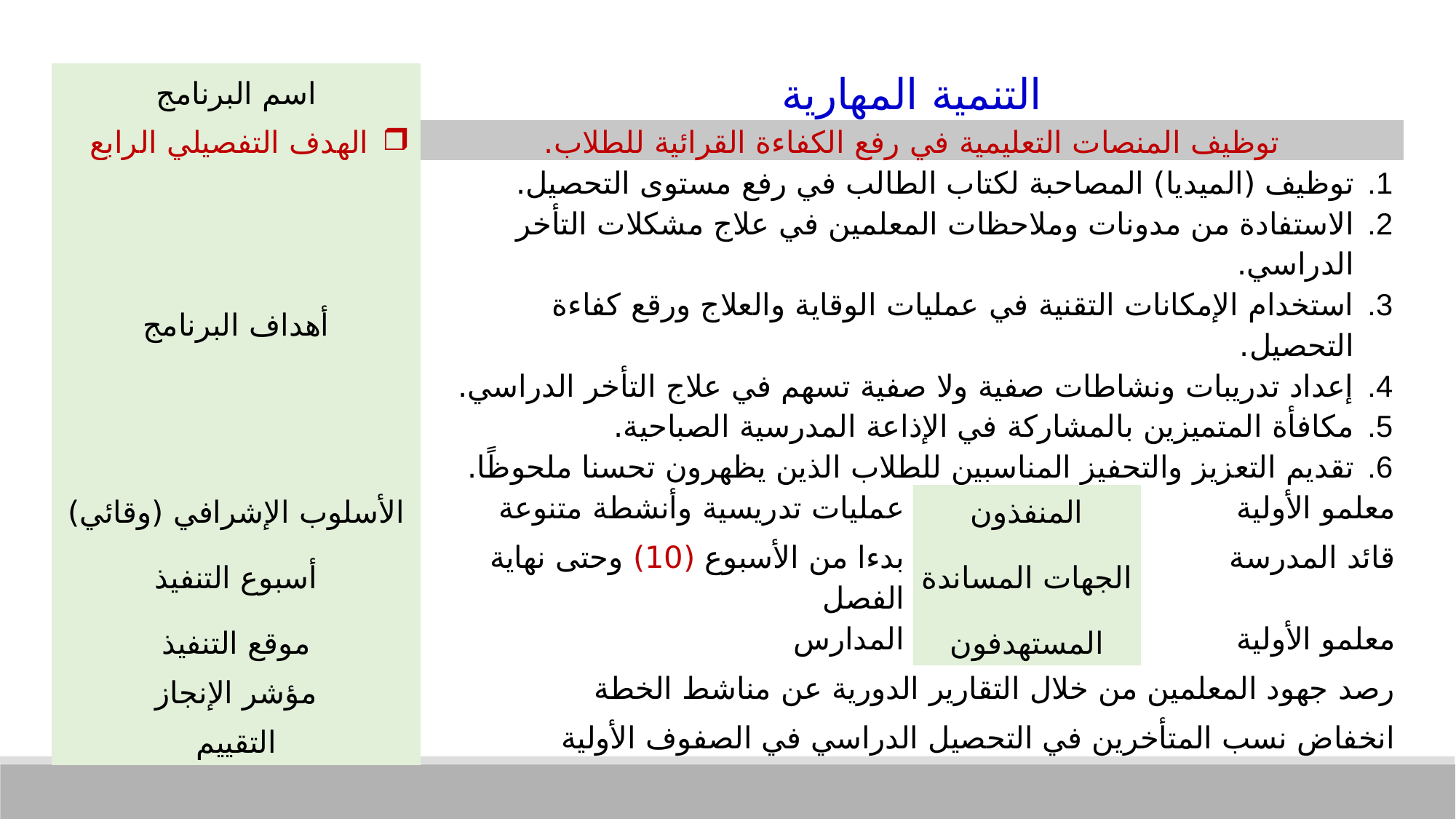

| اسم البرنامج | التنمية المهارية |  |  |
| --- | --- | --- | --- |
| الهدف التفصيلي الرابع | توظيف المنصات التعليمية في رفع الكفاءة القرائية للطلاب. |  |  |
| أهداف البرنامج | توظيف (الميديا) المصاحبة لكتاب الطالب في رفع مستوى التحصيل. الاستفادة من مدونات وملاحظات المعلمين في علاج مشكلات التأخر الدراسي. استخدام الإمكانات التقنية في عمليات الوقاية والعلاج ورقع كفاءة التحصيل. إعداد تدريبات ونشاطات صفية ولا صفية تسهم في علاج التأخر الدراسي. مكافأة المتميزين بالمشاركة في الإذاعة المدرسية الصباحية. تقديم التعزيز والتحفيز المناسبين للطلاب الذين يظهرون تحسنا ملحوظًا. |  |  |
| الأسلوب الإشرافي (وقائي) | عمليات تدريسية وأنشطة متنوعة | المنفذون | معلمو الأولية |
| أسبوع التنفيذ | بدءا من الأسبوع (10) وحتى نهاية الفصل | الجهات المساندة | قائد المدرسة |
| موقع التنفيذ | المدارس | المستهدفون | معلمو الأولية |
| مؤشر الإنجاز | رصد جهود المعلمين من خلال التقارير الدورية عن مناشط الخطة |  |  |
| التقييم | انخفاض نسب المتأخرين في التحصيل الدراسي في الصفوف الأولية |  |  |